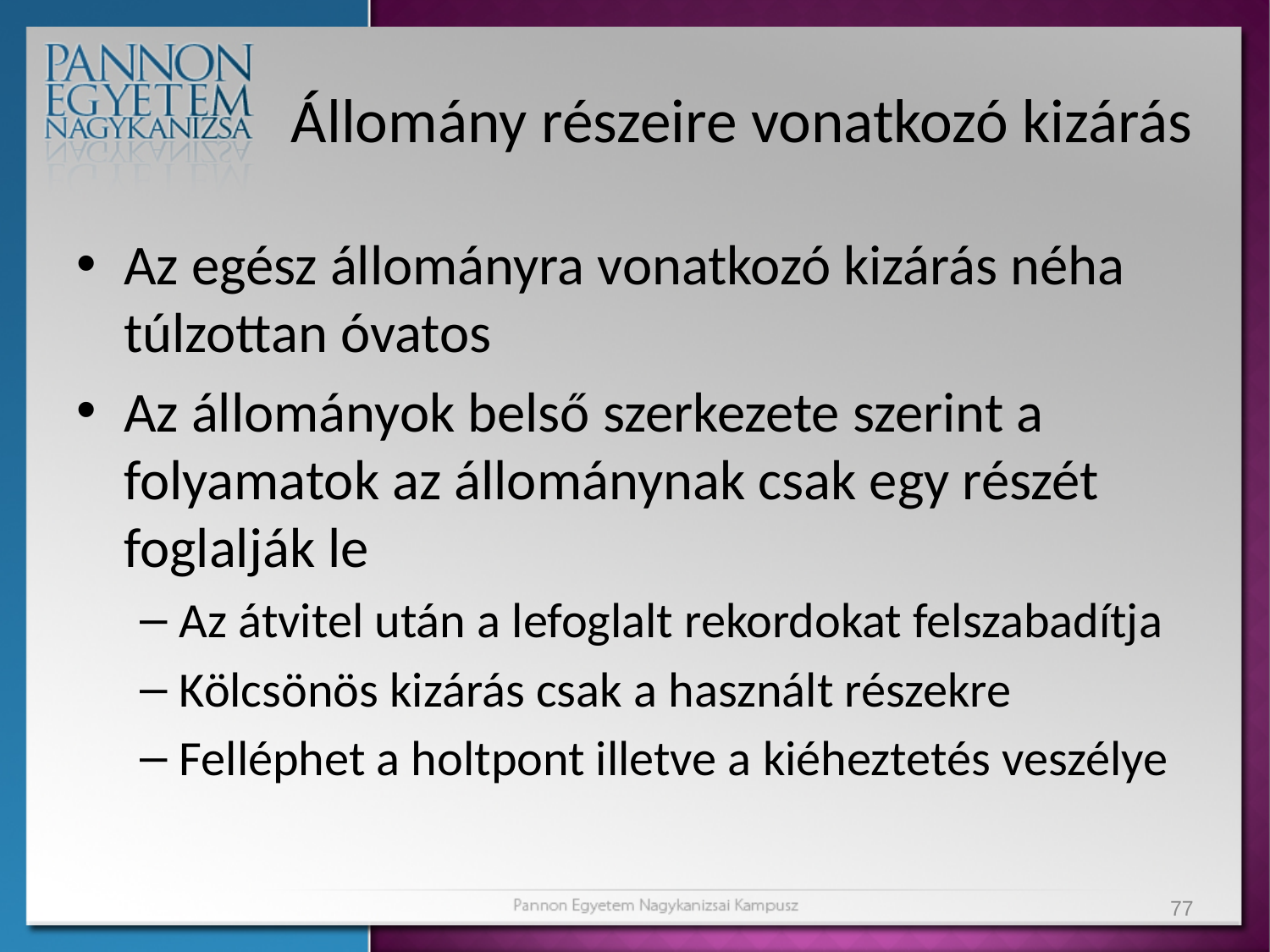

# Állomány részeire vonatkozó kizárás
Az egész állományra vonatkozó kizárás néha túlzottan óvatos
Az állományok belső szerkezete szerint a folyamatok az állománynak csak egy részét foglalják le
Az átvitel után a lefoglalt rekordokat felszabadítja
Kölcsönös kizárás csak a használt részekre
Felléphet a holtpont illetve a kiéheztetés veszélye
77